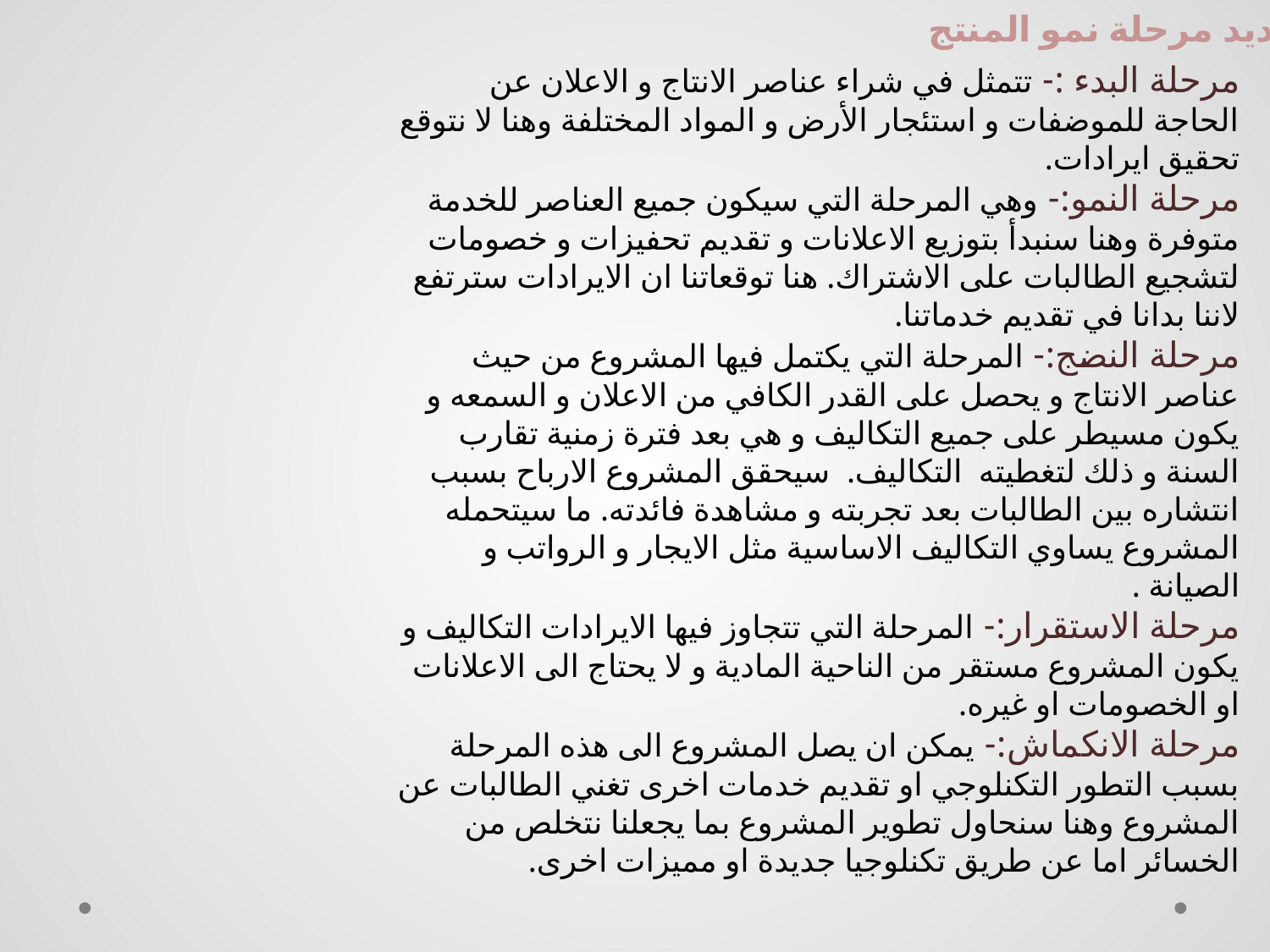

تحديد مرحلة نمو المنتج
مرحلة البدء :- تتمثل في شراء عناصر الانتاج و الاعلان عن الحاجة للموضفات و استئجار الأرض و المواد المختلفة وهنا لا نتوقع تحقيق ايرادات.
مرحلة النمو:- وهي المرحلة التي سيكون جميع العناصر للخدمة متوفرة وهنا سنبدأ بتوزيع الاعلانات و تقديم تحفيزات و خصومات لتشجيع الطالبات على الاشتراك. هنا توقعاتنا ان الايرادات سترتفع لاننا بدانا في تقديم خدماتنا.
مرحلة النضج:- المرحلة التي يكتمل فيها المشروع من حيث عناصر الانتاج و يحصل على القدر الكافي من الاعلان و السمعه و يكون مسيطر على جميع التكاليف و هي بعد فترة زمنية تقارب السنة و ذلك لتغطيته  التكاليف.  سيحقق المشروع الارباح بسبب انتشاره بين الطالبات بعد تجربته و مشاهدة فائدته. ما سيتحمله المشروع يساوي التكاليف الاساسية مثل الايجار و الرواتب و الصيانة .
مرحلة الاستقرار:- المرحلة التي تتجاوز فيها الايرادات التكاليف و يكون المشروع مستقر من الناحية المادية و لا يحتاج الى الاعلانات او الخصومات او غيره.
مرحلة الانكماش:- يمكن ان يصل المشروع الى هذه المرحلة بسبب التطور التكنلوجي او تقديم خدمات اخرى تغني الطالبات عن المشروع وهنا سنحاول تطوير المشروع بما يجعلنا نتخلص من الخسائر اما عن طريق تكنلوجيا جديدة او مميزات اخرى.